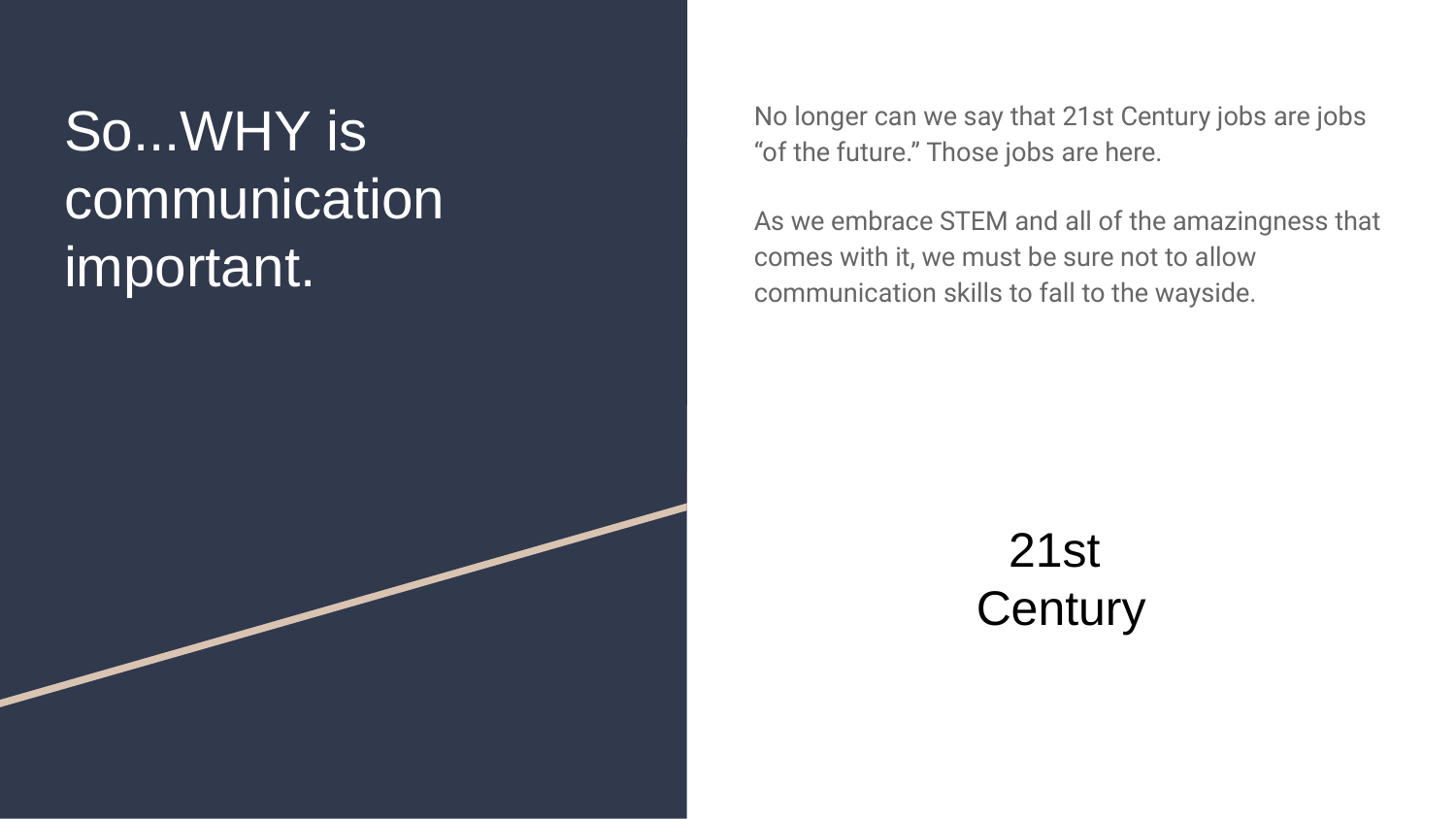

# So...WHY is communication important.
No longer can we say that 21st Century jobs are jobs “of the future.” Those jobs are here.
As we embrace STEM and all of the amazingness that comes with it, we must be sure not to allow communication skills to fall to the wayside.

21st
Century